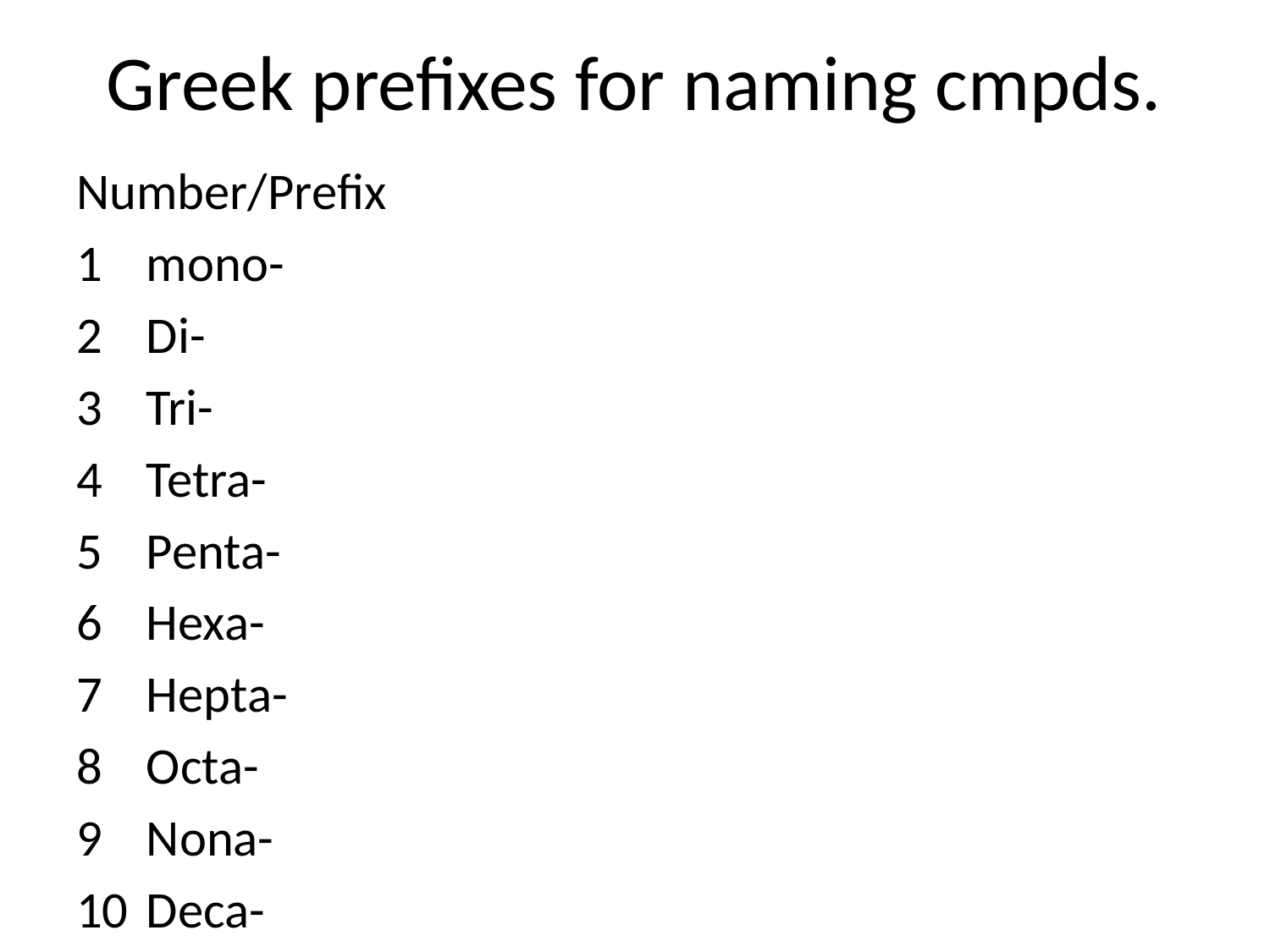

# Greek prefixes for naming cmpds.
Number/Prefix
mono-
Di-
Tri-
Tetra-
Penta-
Hexa-
Hepta-
Octa-
Nona-
Deca-